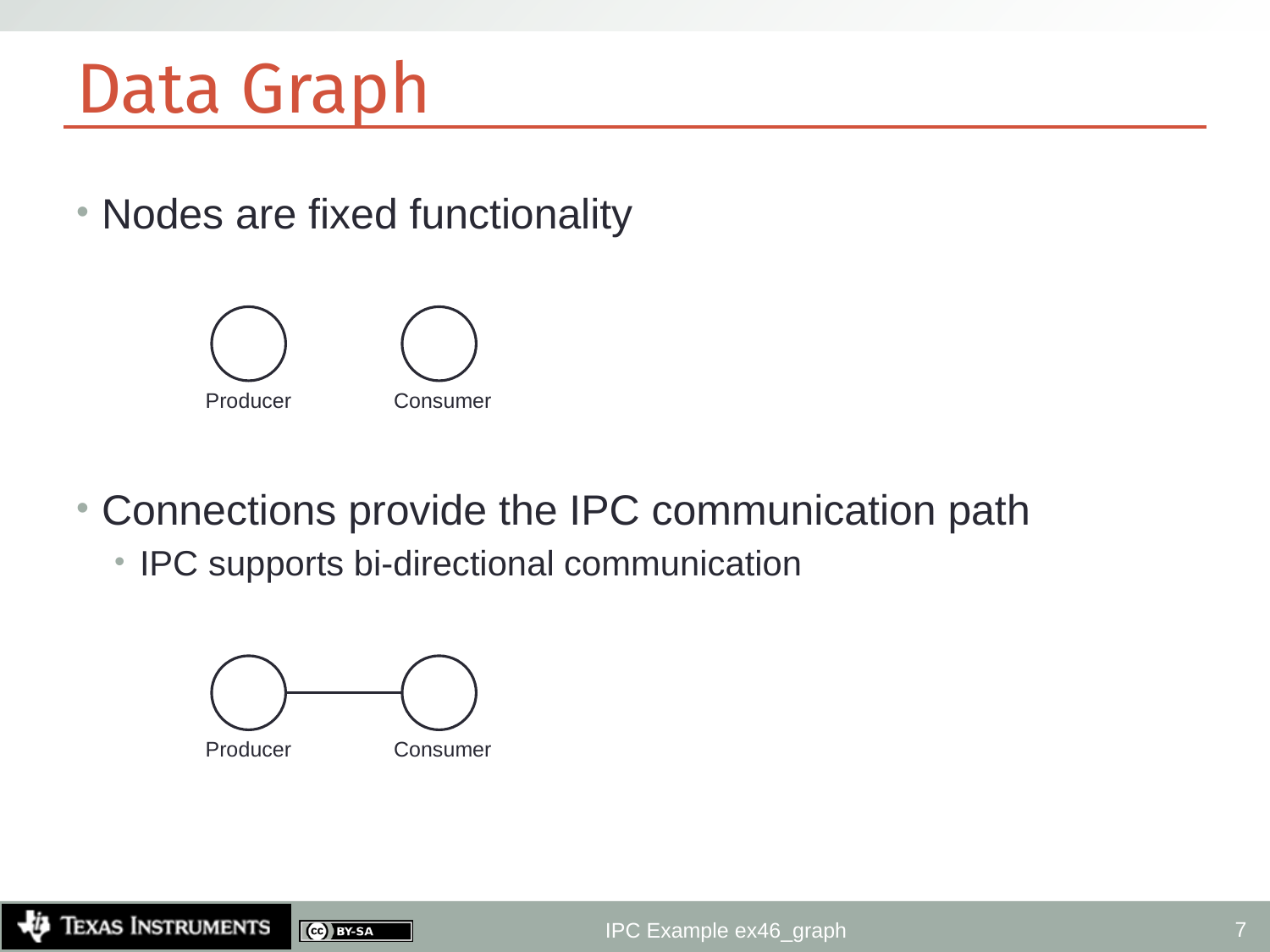

# Data Graph
Nodes are fixed functionality

Producer
Consumer
Connections provide the IPC communication path
IPC supports bi-directional communication

Producer
Consumer
7
IPC Example ex46_graph